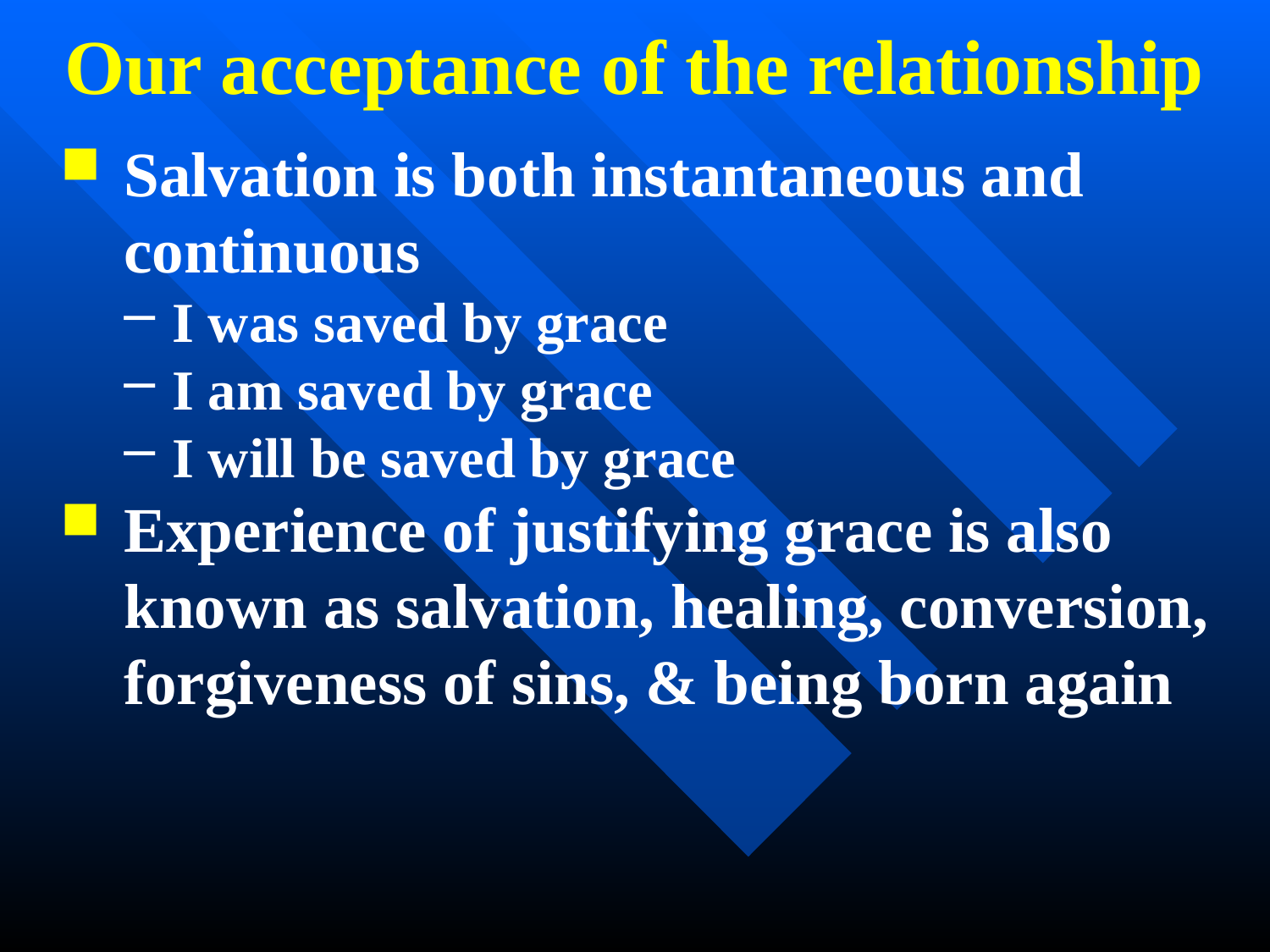

Our acceptance of the relationship
Salvation is both instantaneous and continuous
I was saved by grace
I am saved by grace
I will be saved by grace
Experience of justifying grace is also known as salvation, healing, conversion, forgiveness of sins, & being born again